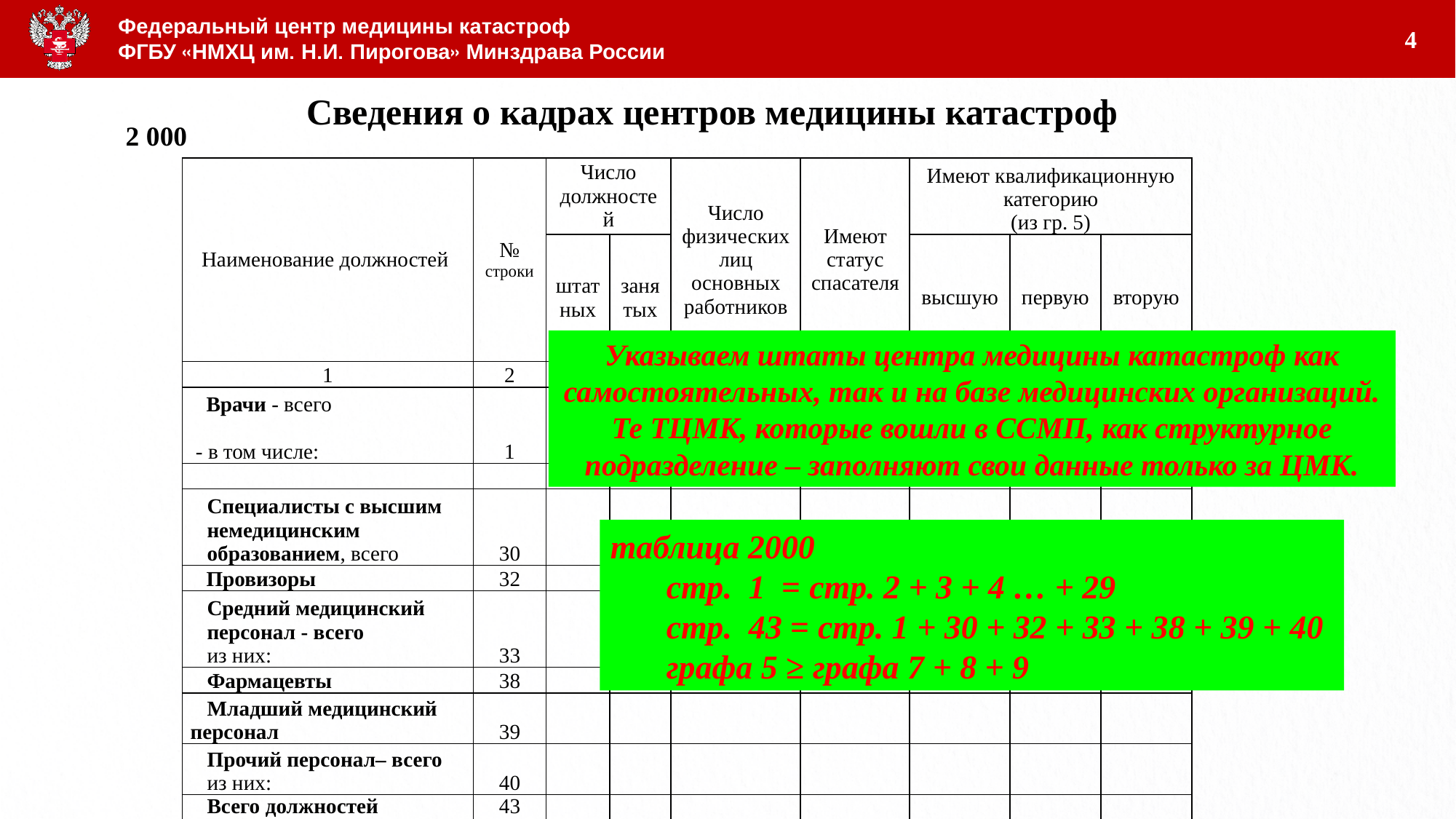

4
Сведения о кадрах центров медицины катастроф
2 000
| Наименование должностей | № строки | Число должностей |  | Число физических лиц основных работников | Имеют статус спасателя | Имеют квалификационную категорию (из гр. 5) |  |  |
| --- | --- | --- | --- | --- | --- | --- | --- | --- |
|  |  | штатных | заня тых |  |  | высшую | первую | вторую |
| 1 | 2 | 3 | 4 | 5 | 6 | 7 | 8 | 9 |
| Врачи - всего - в том числе: | 1 |  |  |  |  |  |  |  |
|  |  |  |  |  |  |  |  |  |
| Специалисты с высшим немедицинским образованием, всего | 30 |  |  |  |  |  |  |  |
| Провизоры | 32 |  |  |  |  |  |  |  |
| Средний медицинский персонал - всего из них: | 33 |  |  |  |  |  |  |  |
| Фармацевты | 38 |  |  |  |  |  |  |  |
| Младший медицинский персонал | 39 |  |  |  |  |  |  |  |
| Прочий персонал– всего из них: | 40 |  |  |  |  |  |  |  |
| Всего должностей | 43 |  |  |  |  |  |  |  |
Указываем штаты центра медицины катастроф как самостоятельных, так и на базе медицинских организаций. Те ТЦМК, которые вошли в ССМП, как структурное подразделение – заполняют свои данные только за ЦМК.
таблица 2000
стр.  1  = стр. 2 + 3 + 4 … + 29
стр.  43 = стр. 1 + 30 + 32 + 33 + 38 + 39 + 40
графа 5 ≥ графа 7 + 8 + 9